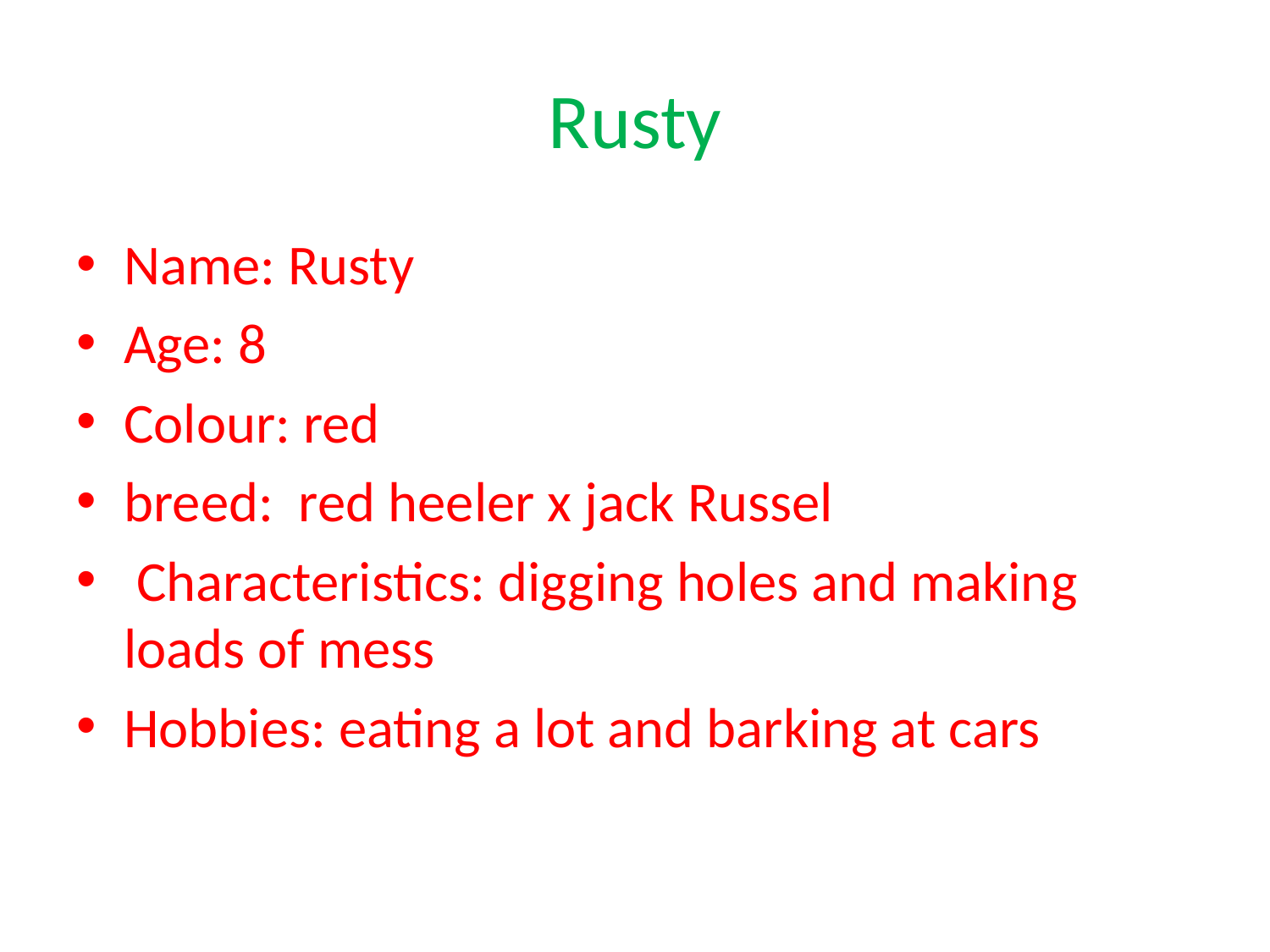

# Rusty
Name: Rusty
Age: 8
Colour: red
breed:  red heeler x jack Russel
 Characteristics: digging holes and making loads of mess
Hobbies: eating a lot and barking at cars